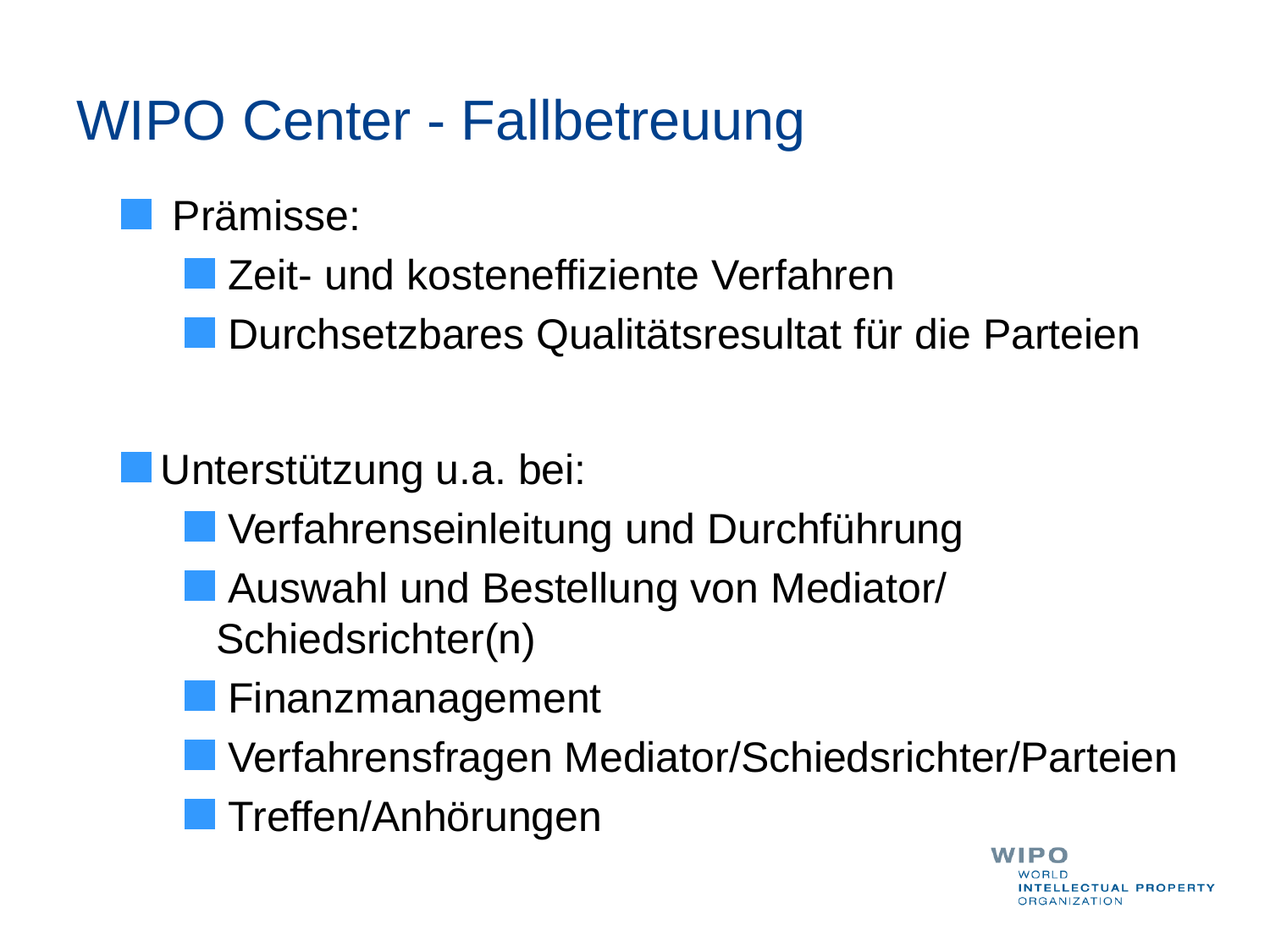

# WIPO Center - Fallbetreuung
 Prämisse:
 Zeit- und kosteneffiziente Verfahren
 Durchsetzbares Qualitätsresultat für die Parteien

Unterstützung u.a. bei:
 Verfahrenseinleitung und Durchführung
 Auswahl und Bestellung von Mediator/ Schiedsrichter(n)
 Finanzmanagement
 Verfahrensfragen Mediator/Schiedsrichter/Parteien
 Treffen/Anhörungen